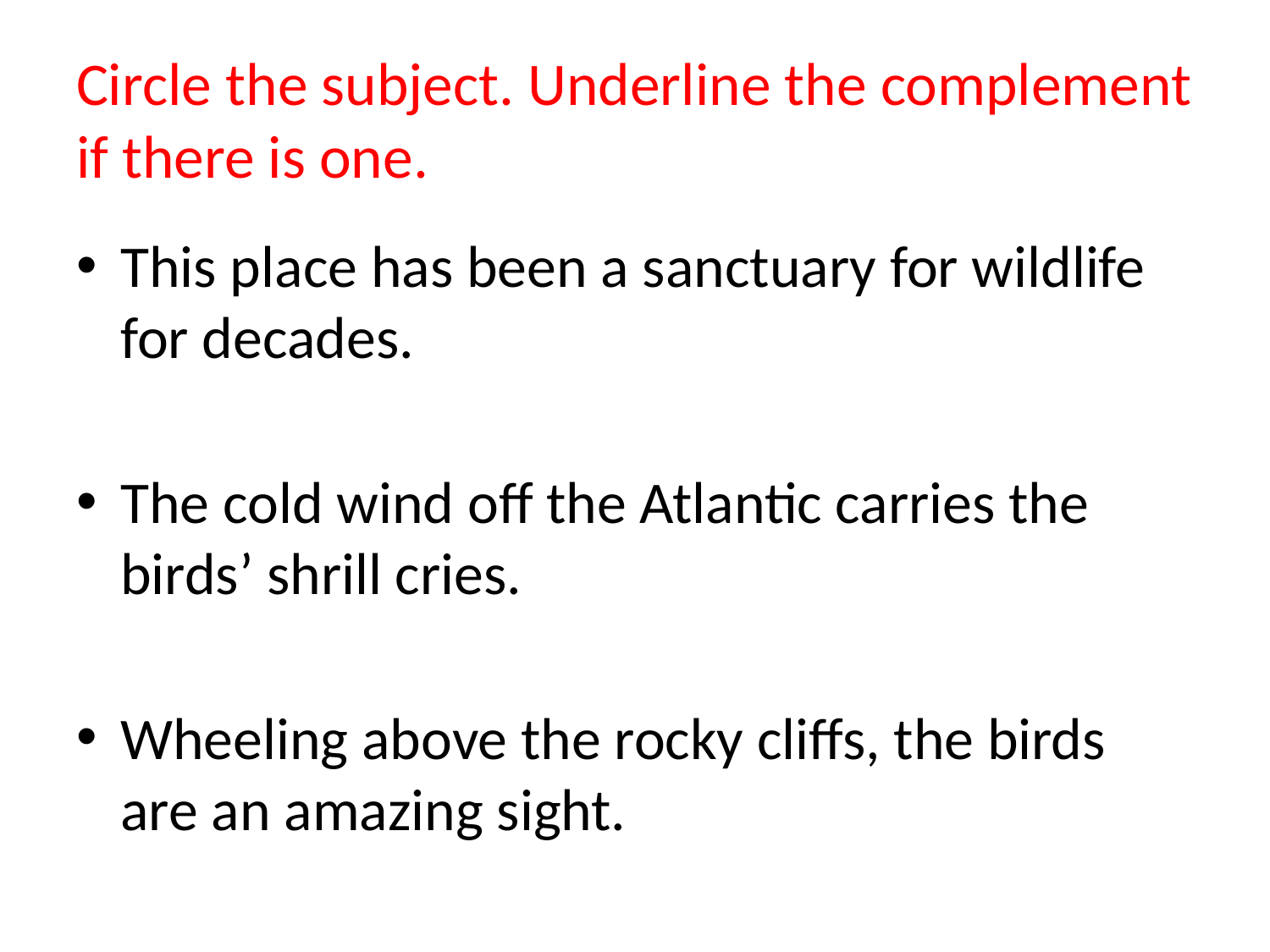

# Circle the subject. Underline the complement if there is one.
This place has been a sanctuary for wildlife for decades.

The cold wind off the Atlantic carries the birds’ shrill cries.

Wheeling above the rocky cliffs, the birds are an amazing sight.